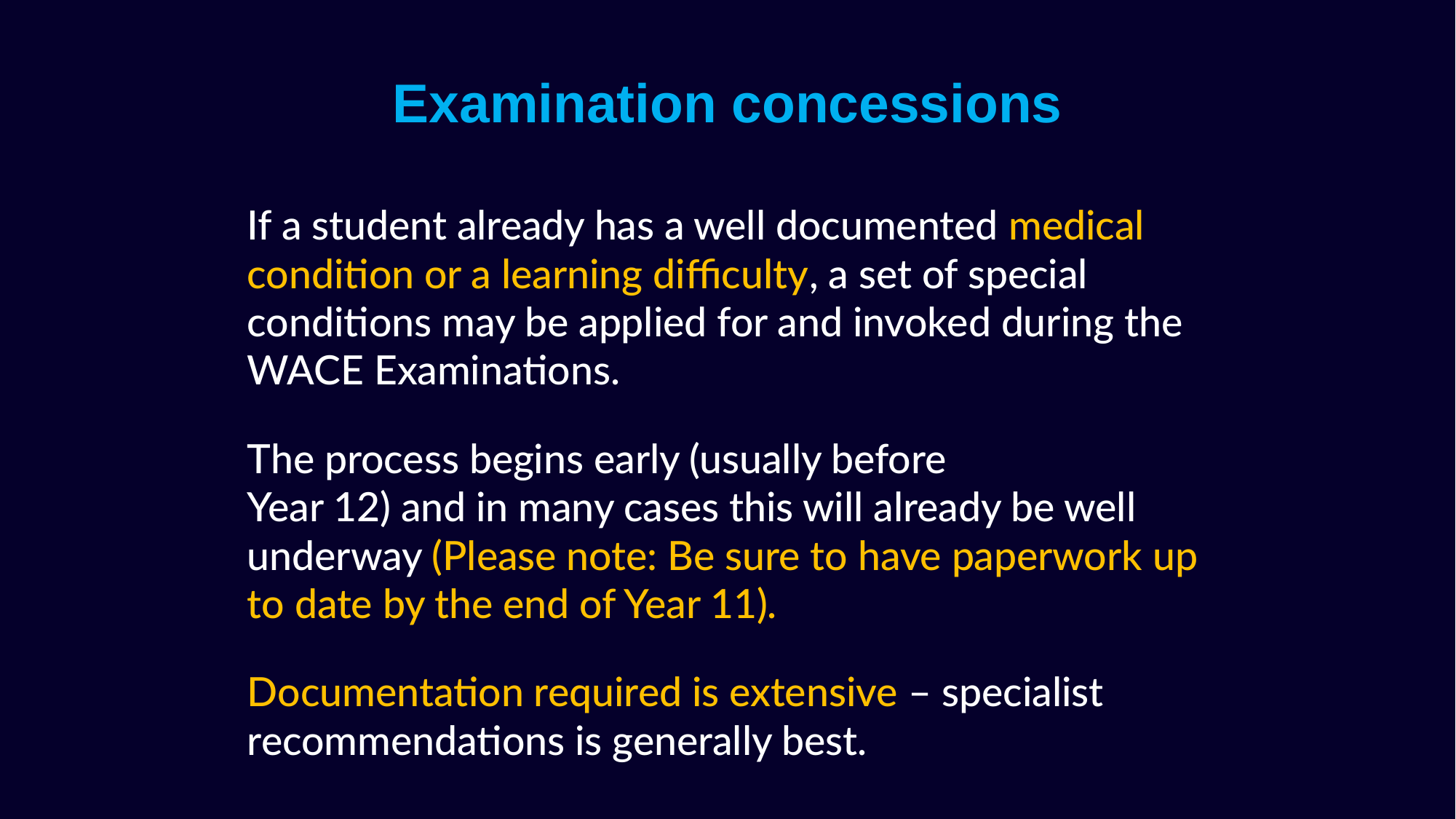

# Examination concessions
If a student already has a well documented medical condition or a learning difficulty, a set of special conditions may be applied for and invoked during the WACE Examinations.

The process begins early (usually before
Year 12) and in many cases this will already be well underway (Please note: Be sure to have paperwork up to date by the end of Year 11).

Documentation required is extensive – specialist recommendations is generally best.